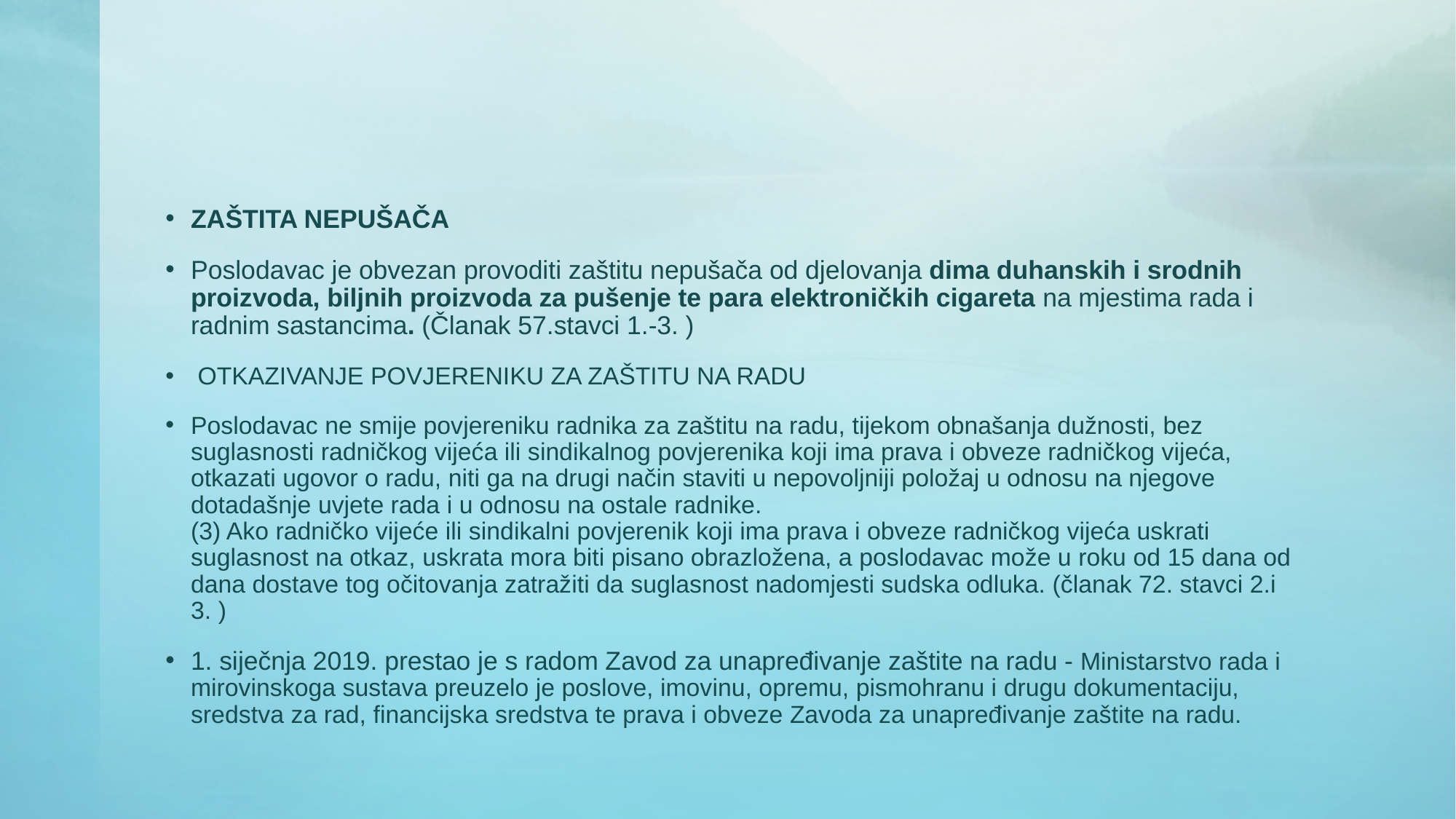

#
ZAŠTITA NEPUŠAČA
Poslodavac je obvezan provoditi zaštitu nepušača od djelovanja dima duhanskih i srodnih proizvoda, biljnih proizvoda za pušenje te para elektroničkih cigareta na mjestima rada i radnim sastancima. (Članak 57.stavci 1.-3. )
 OTKAZIVANJE POVJERENIKU ZA ZAŠTITU NA RADU
Poslodavac ne smije povjereniku radnika za zaštitu na radu, tijekom obnašanja dužnosti, bez suglasnosti radničkog vijeća ili sindikalnog povjerenika koji ima prava i obveze radničkog vijeća, otkazati ugovor o radu, niti ga na drugi način staviti u nepovoljniji položaj u odnosu na njegove dotadašnje uvjete rada i u odnosu na ostale radnike.
(3) Ako radničko vijeće ili sindikalni povjerenik koji ima prava i obveze radničkog vijeća uskrati suglasnost na otkaz, uskrata mora biti pisano obrazložena, a poslodavac može u roku od 15 dana od dana dostave tog očitovanja zatražiti da suglasnost nadomjesti sudska odluka. (članak 72. stavci 2.i 3. )
1. siječnja 2019. prestao je s radom Zavod za unapređivanje zaštite na radu - Ministarstvo rada i mirovinskoga sustava preuzelo je poslove, imovinu, opremu, pismohranu i drugu dokumentaciju, sredstva za rad, financijska sredstva te prava i obveze Zavoda za unapređivanje zaštite na radu.